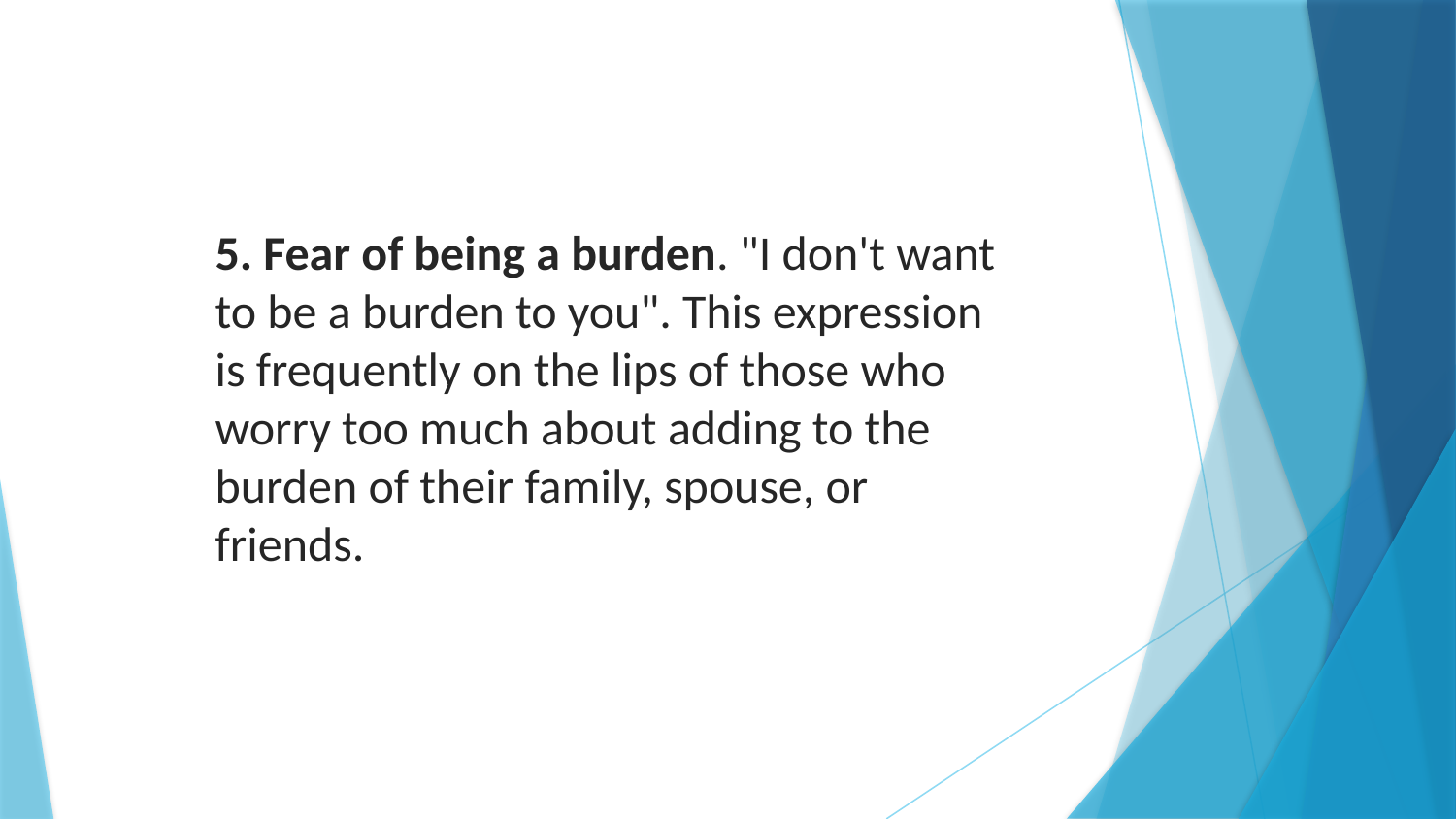

5. Fear of being a burden. "I don't want to be a burden to you". This expression is frequently on the lips of those who worry too much about adding to the burden of their family, spouse, or friends.